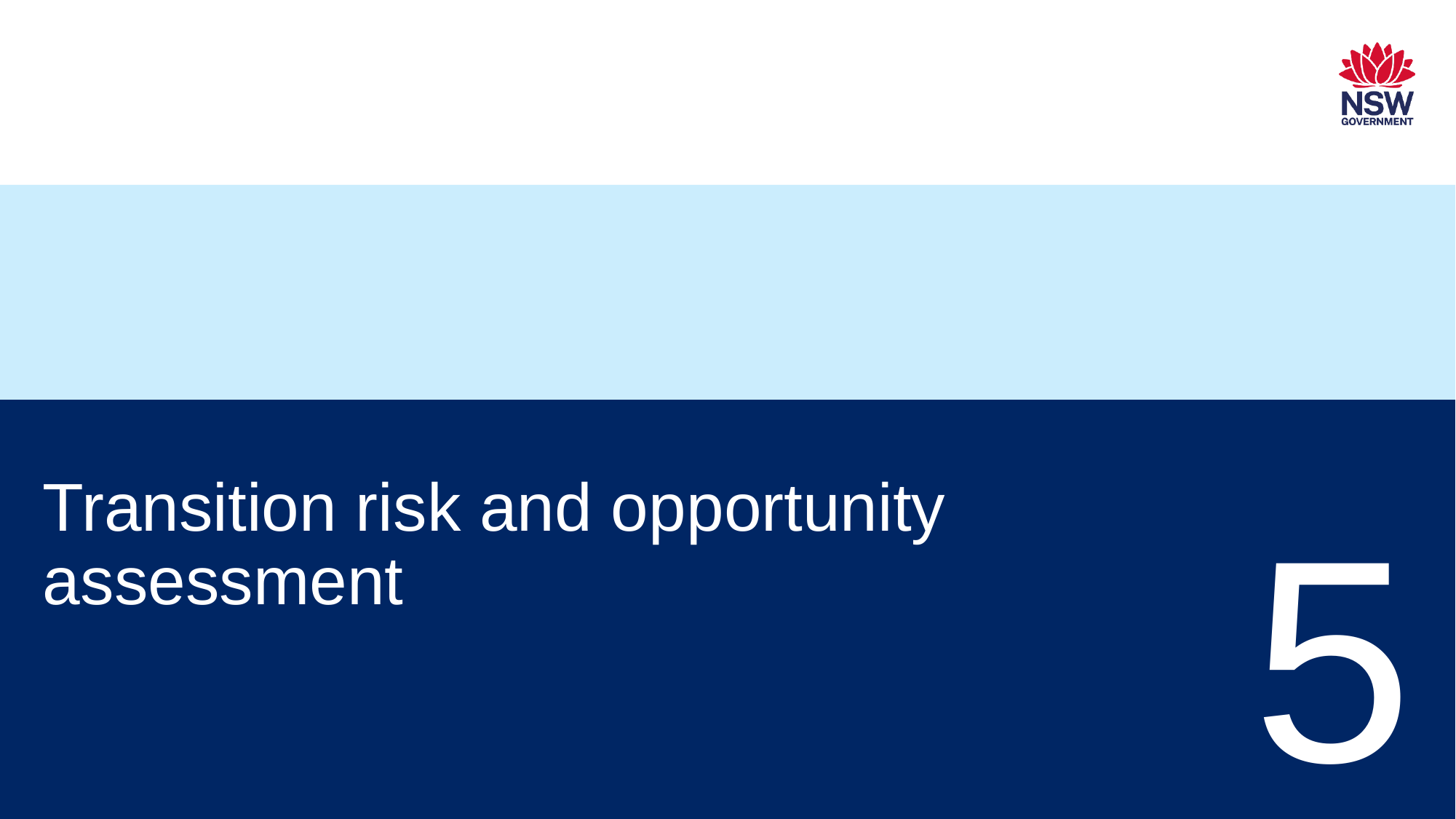

# Transition risk and opportunity assessment
5